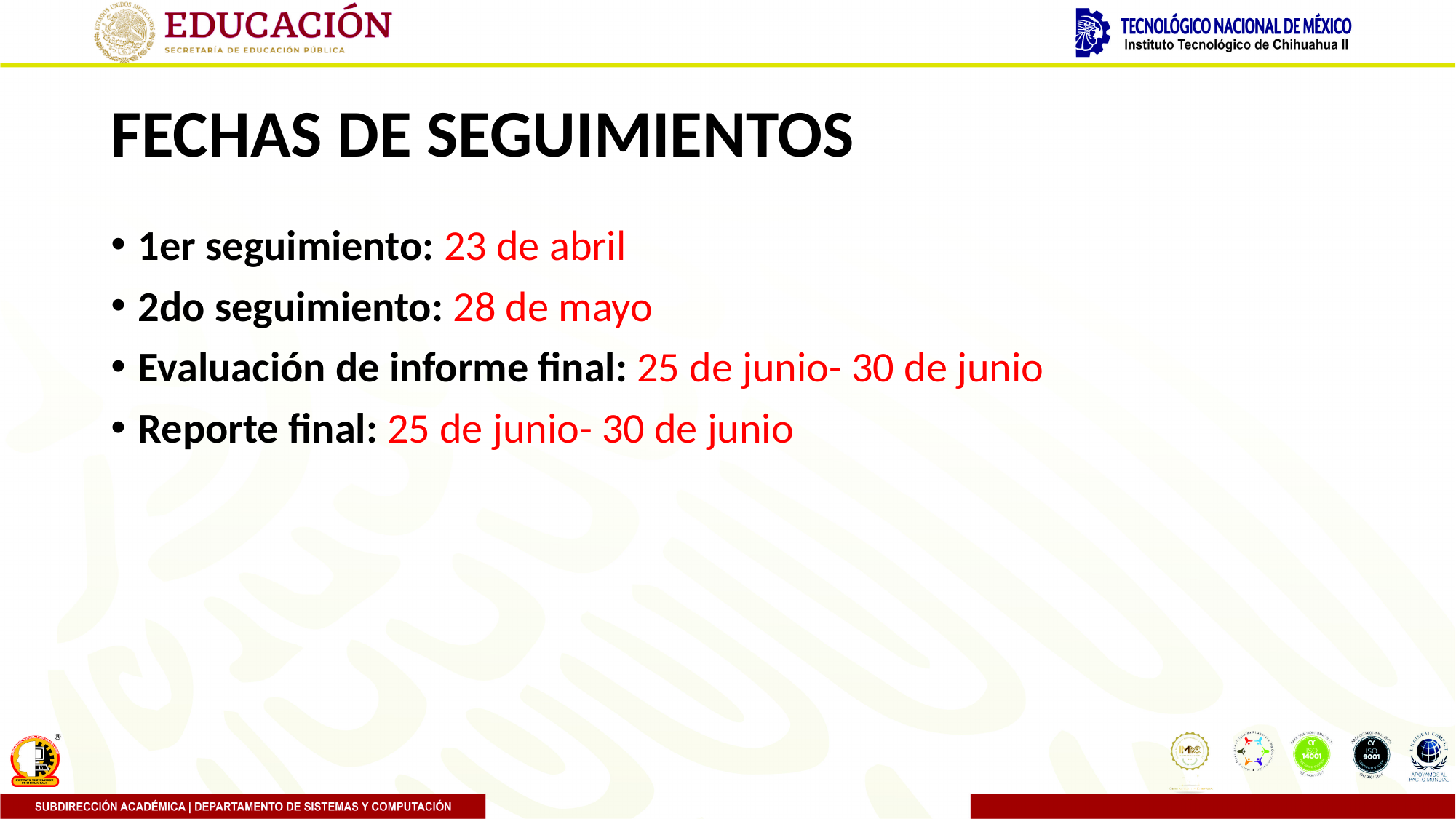

# FECHAS DE SEGUIMIENTOS
1er seguimiento: 23 de abril
2do seguimiento: 28 de mayo
Evaluación de informe final: 25 de junio- 30 de junio
Reporte final: 25 de junio- 30 de junio